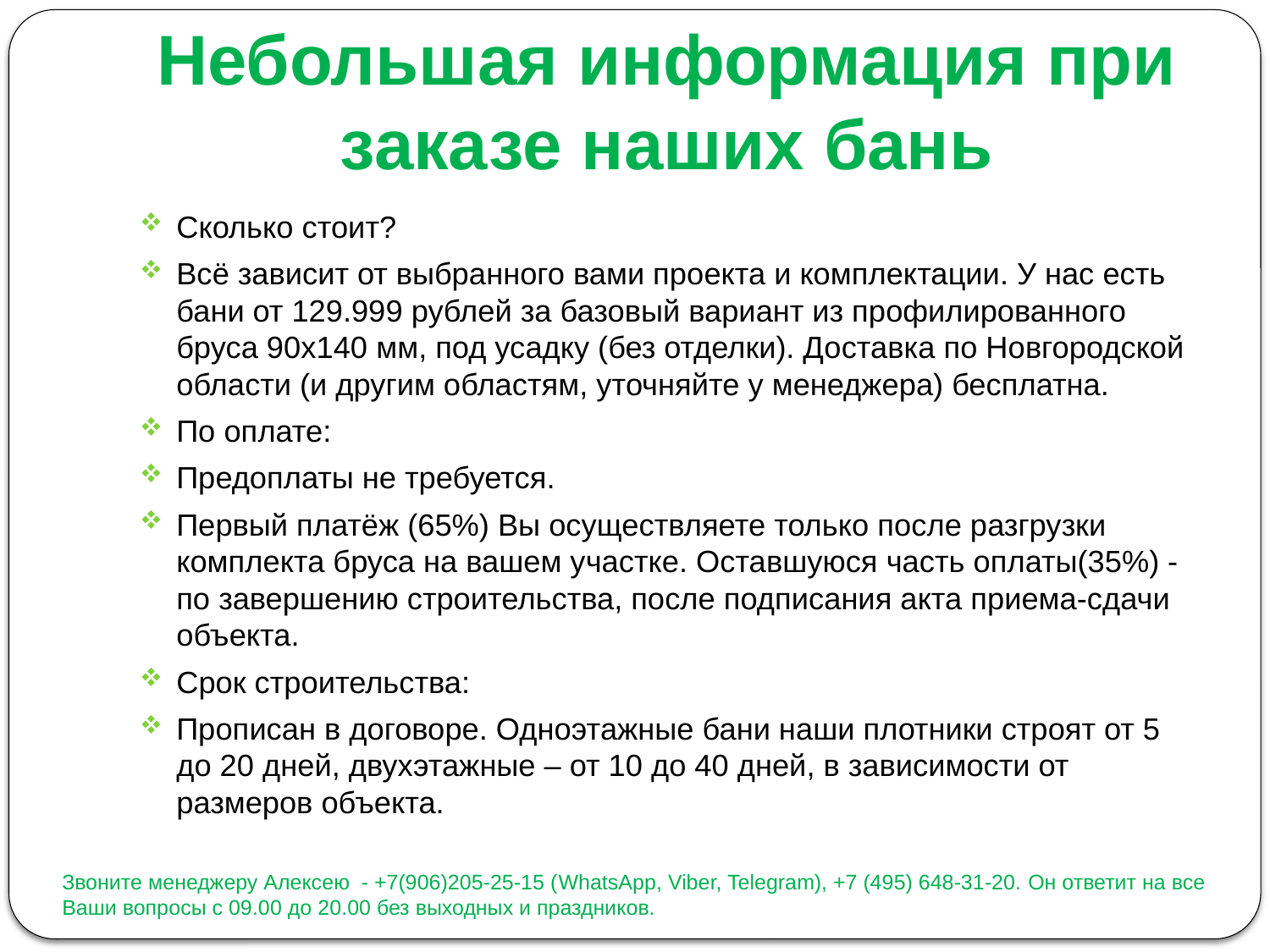

# Небольшая информация при заказе наших бань
Сколько стоит?
Всё зависит от выбранного вами проекта и комплектации. У нас есть бани от 129.999 рублей за базовый вариант из профилированного бруса 90х140 мм, под усадку (без отделки). Доставка по Новгородской области (и другим областям, уточняйте у менеджера) бесплатна.
По оплате:
Предоплаты не требуется.
Первый платёж (65%) Вы осуществляете только после разгрузки комплекта бруса на вашем участке. Оставшуюся часть оплаты(35%) - по завершению строительства, после подписания акта приема-сдачи объекта.
Срок строительства:
Прописан в договоре. Одноэтажные бани наши плотники строят от 5 до 20 дней, двухэтажные – от 10 до 40 дней, в зависимости от размеров объекта.

Звоните менеджеру Алексею  - +7(906)205-25-15 (WhatsApp, Viber, Telegram), +7 (495) 648-31-20. Он ответит на все Ваши вопросы с 09.00 до 20.00 без выходных и праздников.